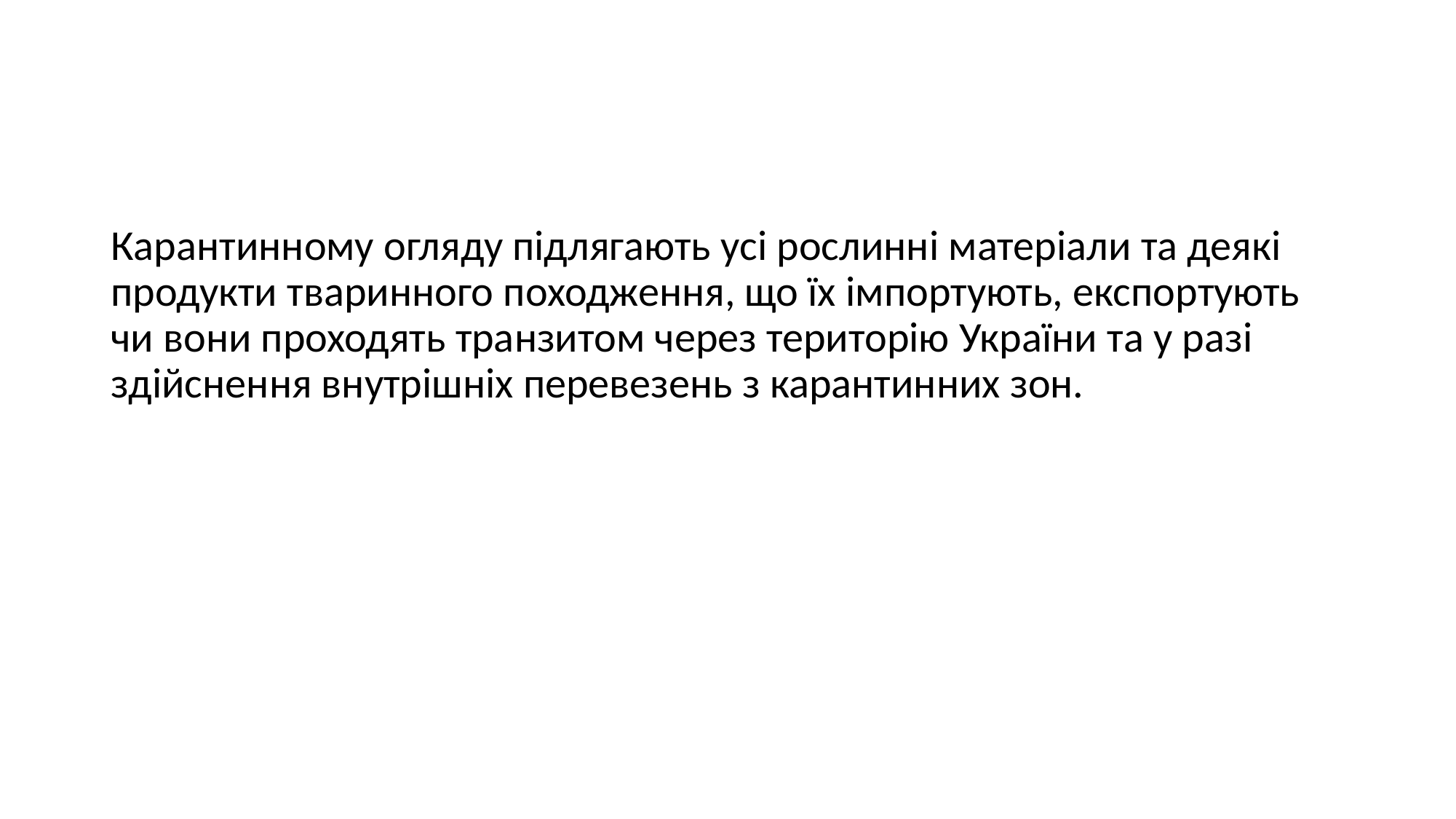

#
Карантинному огляду підлягають усі рослинні матеріали та деякі продукти тваринного походження, що їх імпортують, експортують чи вони проходять транзитом через територію України та у разі здійснення внутрішніх перевезень з карантинних зон.